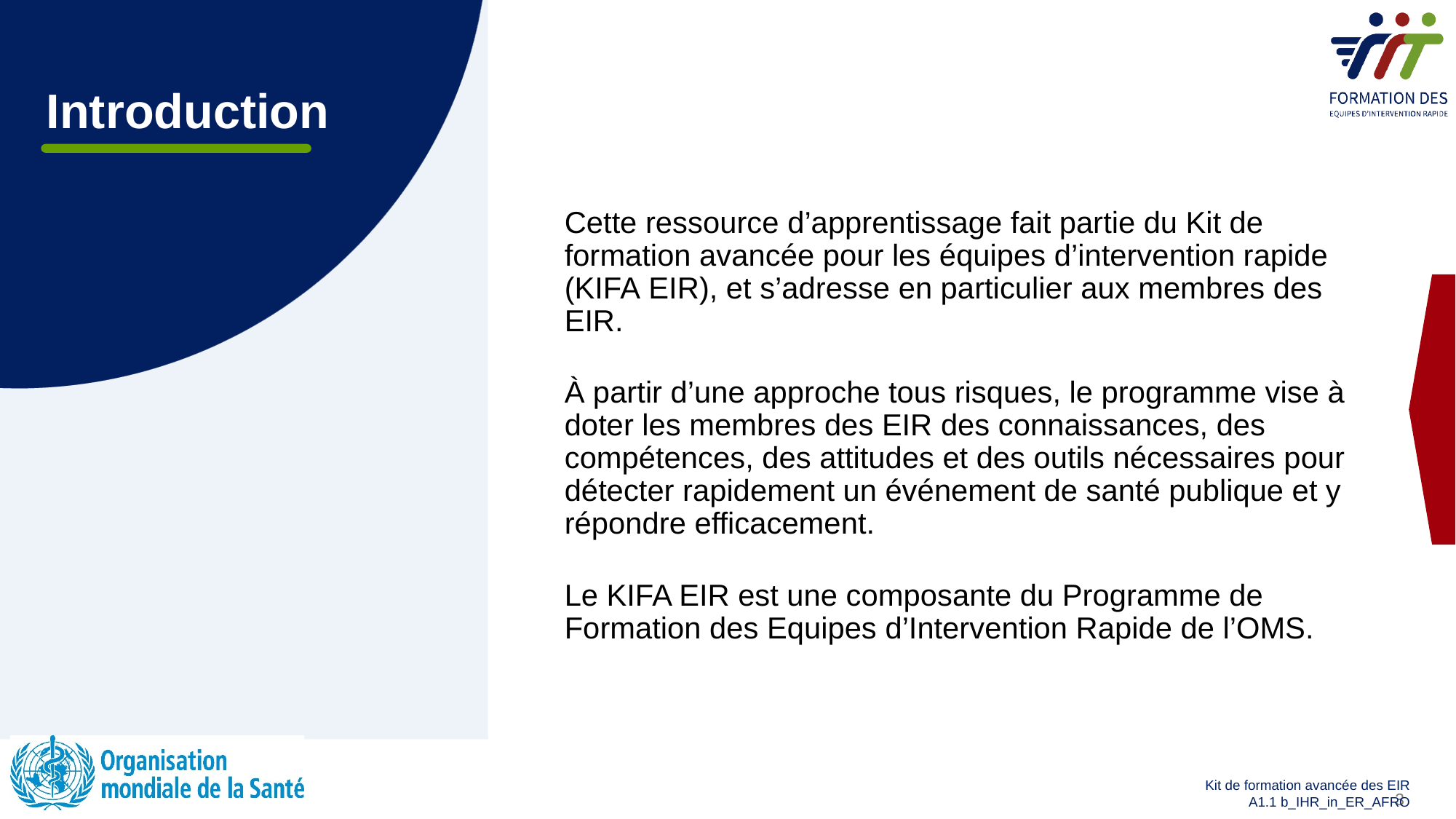

# Introduction

Cette ressource d’apprentissage fait partie du Kit de formation avancée pour les équipes d’intervention rapide (KIFA EIR), et s’adresse en particulier aux membres des EIR.

À partir d’une approche tous risques, le programme vise à doter les membres des EIR des connaissances, des compétences, des attitudes et des outils nécessaires pour détecter rapidement un événement de santé publique et y répondre efficacement.

Le KIFA EIR est une composante du Programme de Formation des Equipes d’Intervention Rapide de l’OMS.